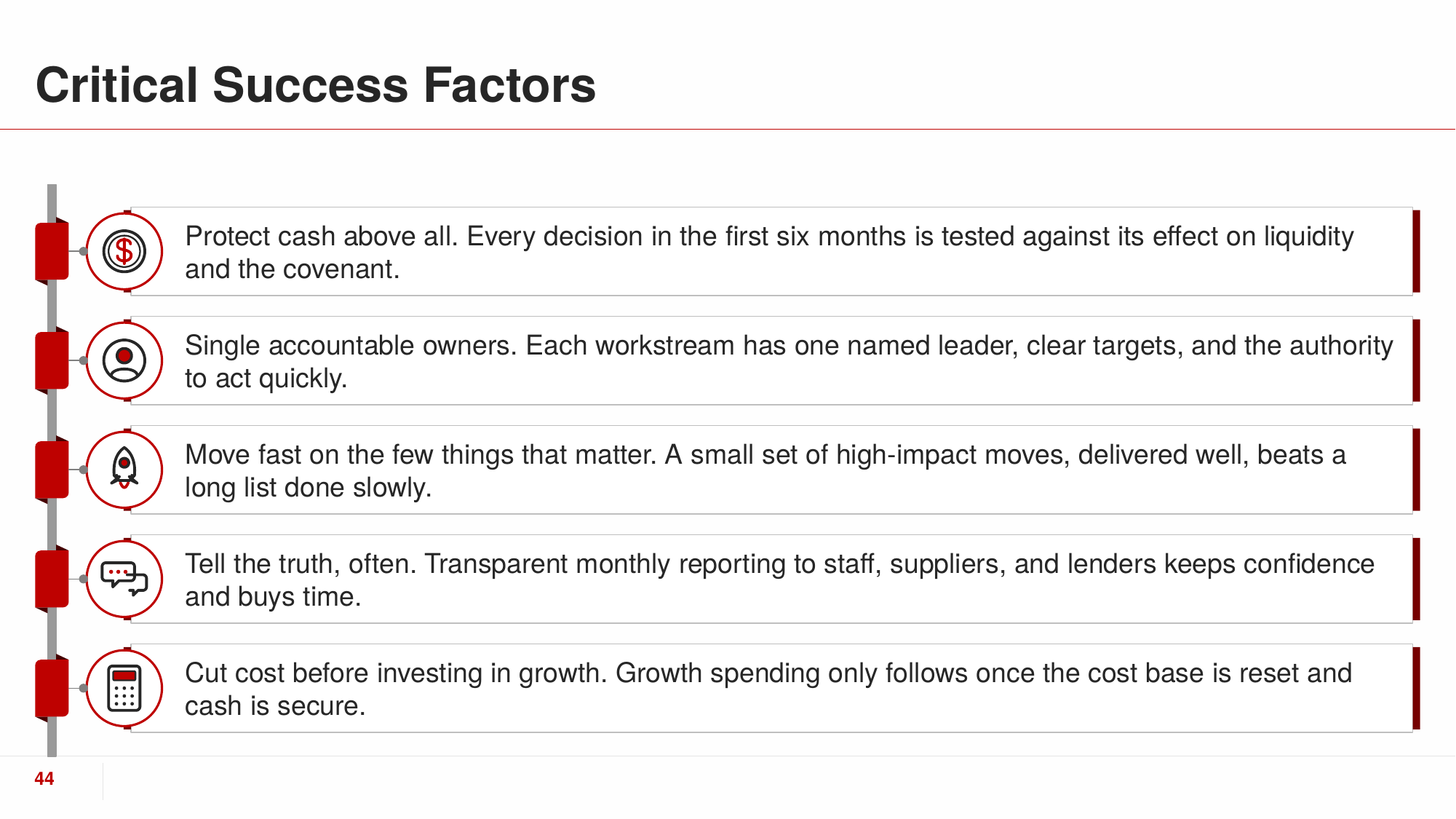

# Critical Success Factors

Protect cash above all. Every decision in the first six months is tested against its effect on liquidity and the covenant.

Single accountable owners. Each workstream has one named leader, clear targets, and the authority to act quickly.

Move fast on the few things that matter. A small set of high-impact moves, delivered well, beats a long list done slowly.

Tell the truth, often. Transparent monthly reporting to staff, suppliers, and lenders keeps confidence and buys time.

Cut cost before investing in growth. Growth spending only follows once the cost base is reset and cash is secure.

44